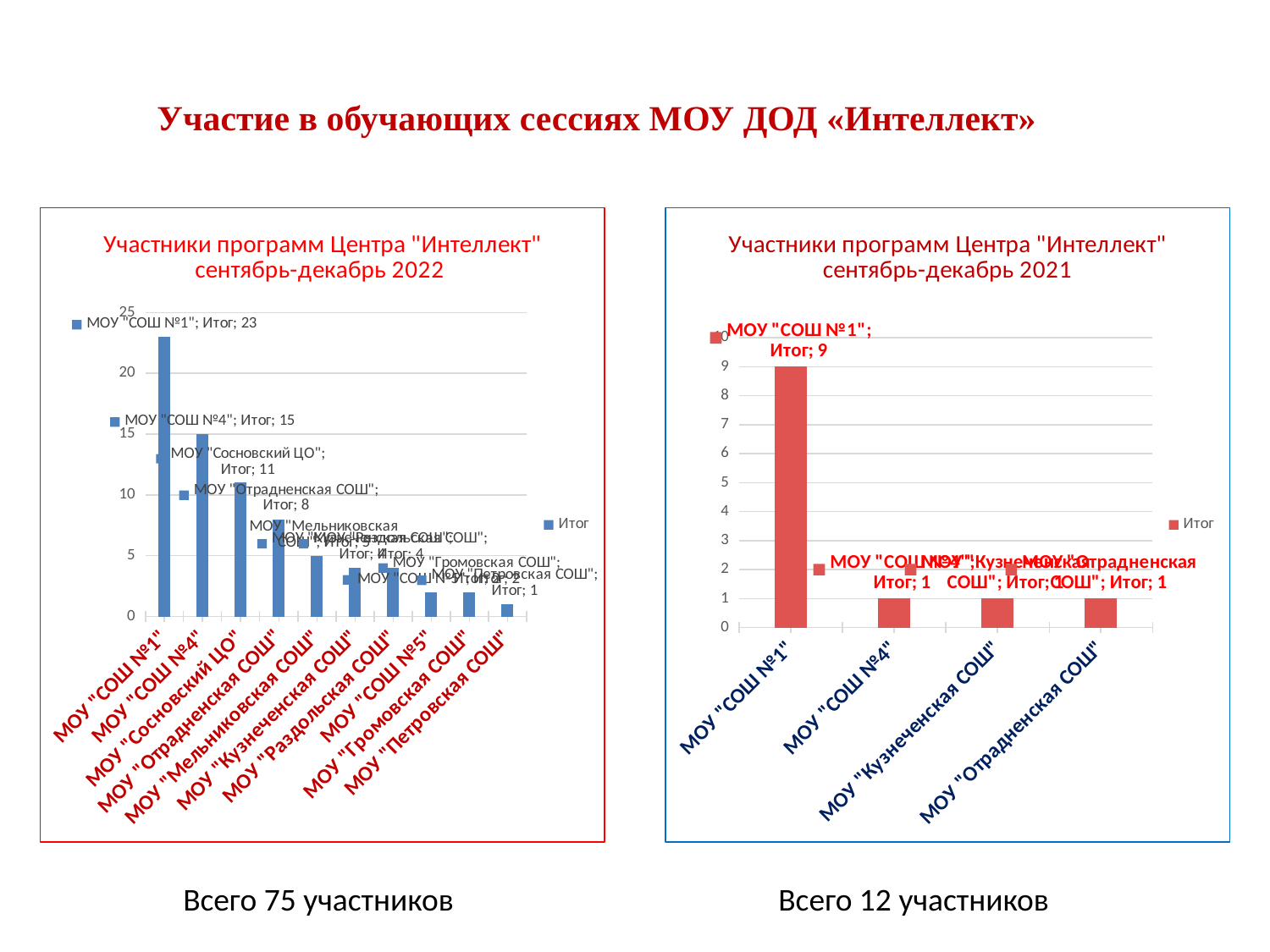

# Участие в обучающих сессиях МОУ ДОД «Интеллект»

### Chart: Участники программ Центра "Интеллект" сентябрь-декабрь 2021

| Category |  |
|---|---|
| МОУ "СОШ №1" | 9.0 |
| МОУ "СОШ №4" | 1.0 |
| МОУ "Кузнеченская СОШ" | 1.0 |
| МОУ "Отрадненская СОШ" | 1.0 |

### Chart: Участники программ Центра "Интеллект" сентябрь-декабрь 2022

| Category |  |
|---|---|
| МОУ "СОШ №1" | 23.0 |
| МОУ "СОШ №4" | 15.0 |
| МОУ "Сосновский ЦО" | 11.0 |
| МОУ "Отрадненская СОШ" | 8.0 |
| МОУ "Мельниковская СОШ" | 5.0 |
| МОУ "Кузнеченская СОШ" | 4.0 |
| МОУ "Раздольская СОШ" | 4.0 |
| МОУ "СОШ №5" | 2.0 |
| МОУ "Громовская СОШ" | 2.0 |
| МОУ "Петровская СОШ" | 1.0 |
Всего 75 участников
Всего 12 участников